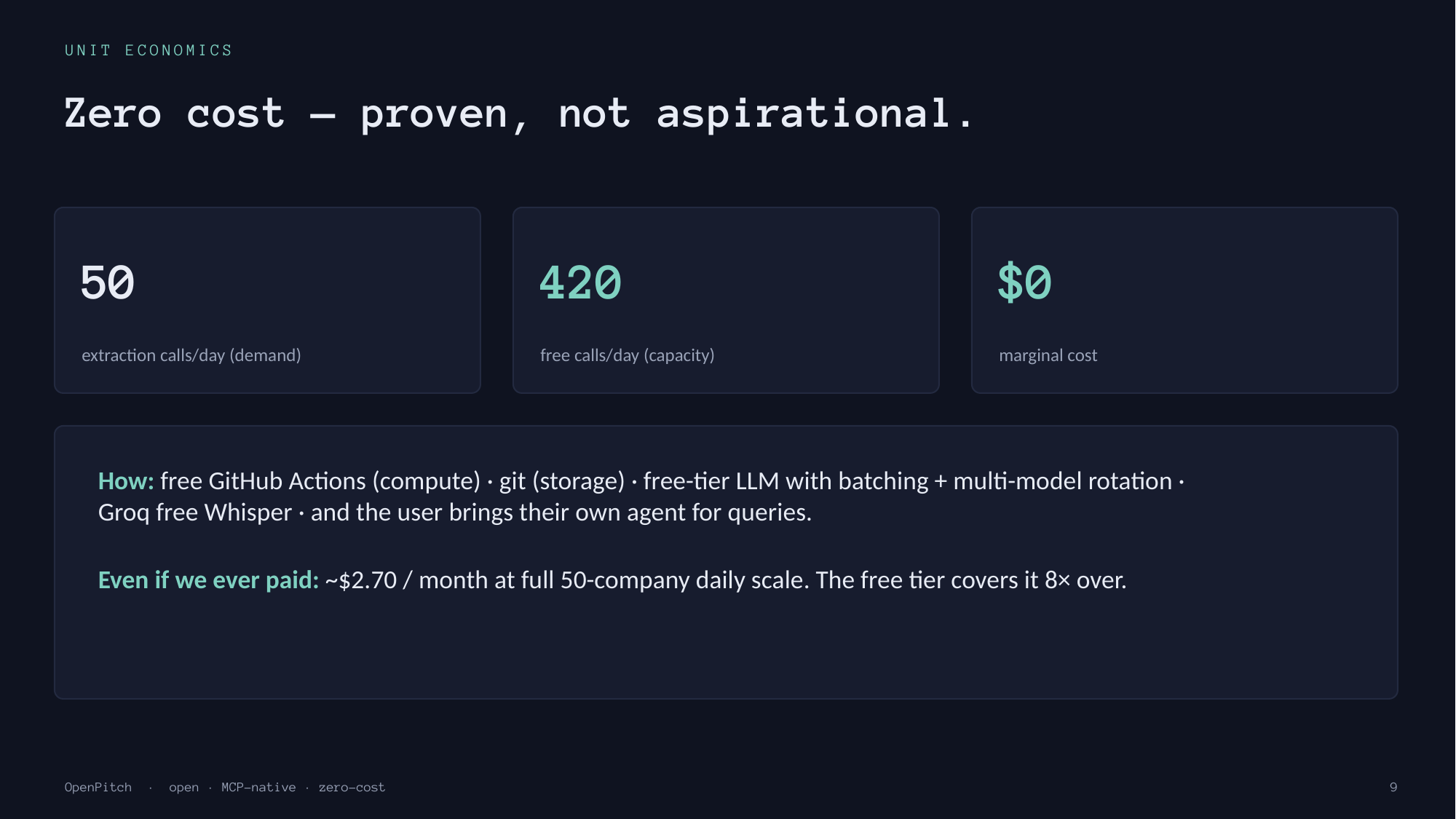

UNIT ECONOMICS
Zero cost — proven, not aspirational.

50
420
$0
extraction calls/day (demand)
free calls/day (capacity)
marginal cost

How: free GitHub Actions (compute) · git (storage) · free-tier LLM with batching + multi-model rotation ·
Groq free Whisper · and the user brings their own agent for queries.

Even if we ever paid: ~$2.70 / month at full 50-company daily scale. The free tier covers it 8× over.
OpenPitch  ·  open · MCP-native · zero-cost
9